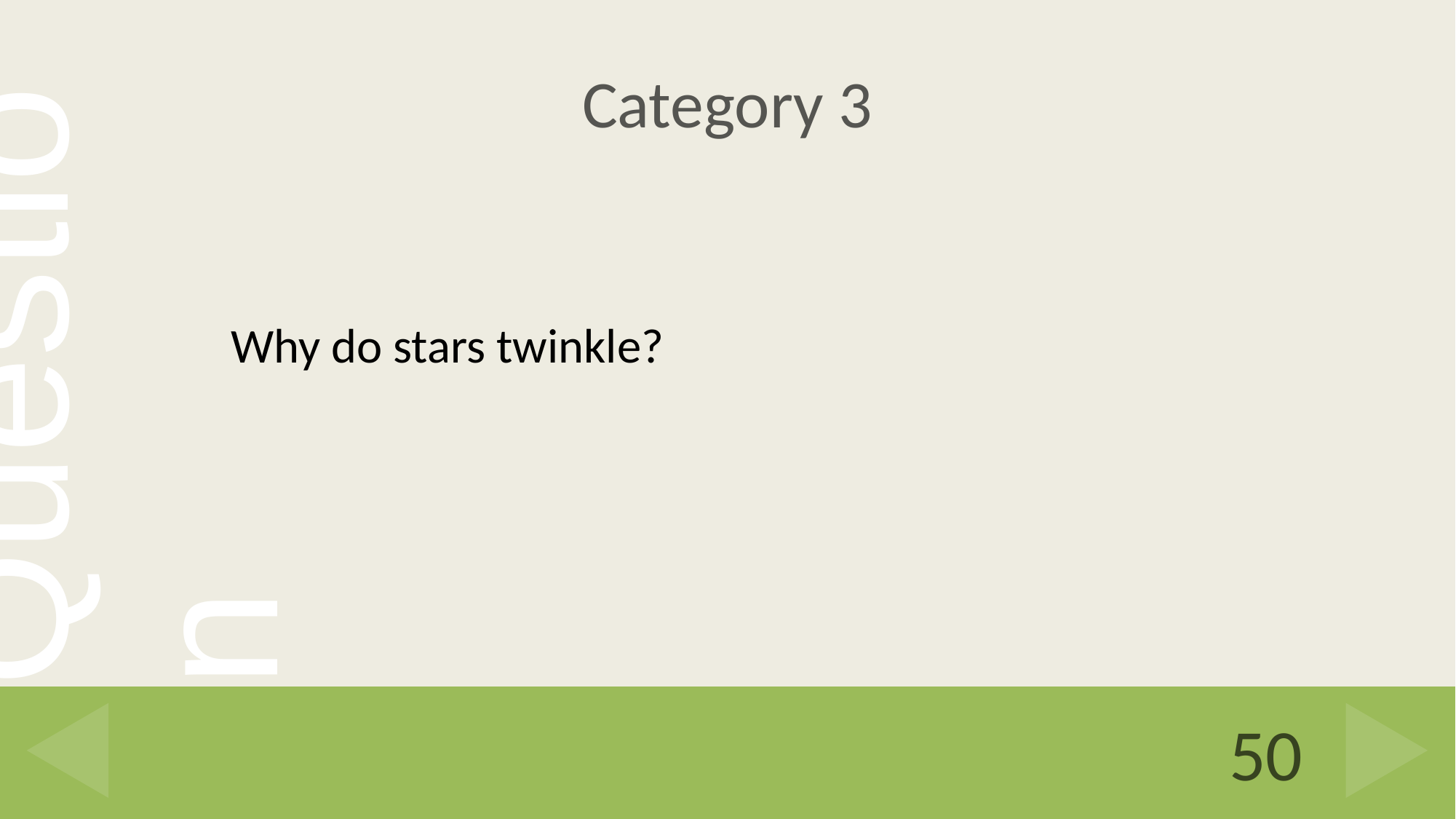

# Category 3
Why do stars twinkle?
50